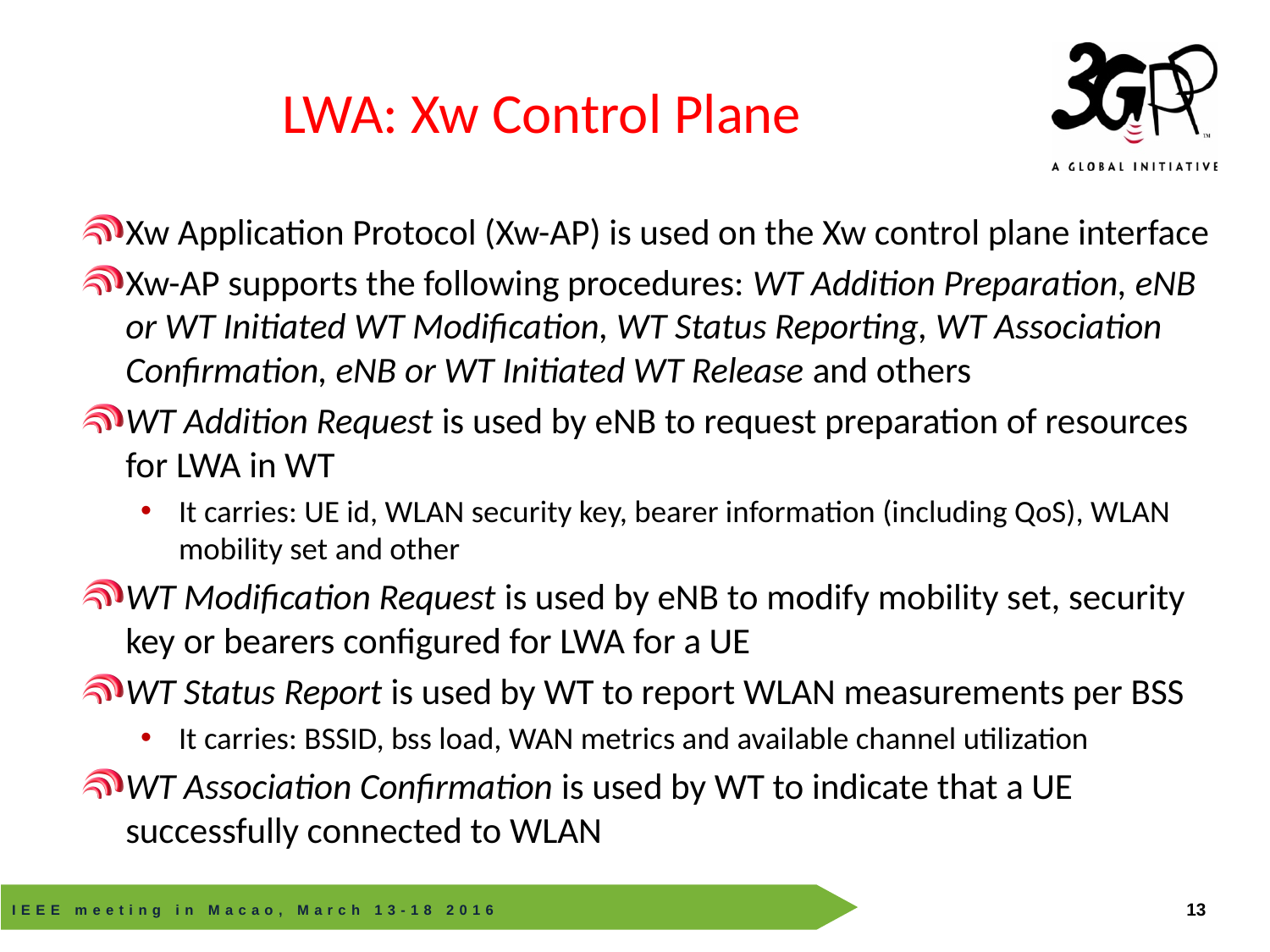

# LWA: Xw Control Plane
Xw Application Protocol (Xw-AP) is used on the Xw control plane interface
Xw-AP supports the following procedures: WT Addition Preparation, eNB or WT Initiated WT Modification, WT Status Reporting, WT Association Confirmation, eNB or WT Initiated WT Release and others
WT Addition Request is used by eNB to request preparation of resources for LWA in WT
It carries: UE id, WLAN security key, bearer information (including QoS), WLAN mobility set and other
WT Modification Request is used by eNB to modify mobility set, security key or bearers configured for LWA for a UE
WT Status Report is used by WT to report WLAN measurements per BSS
It carries: BSSID, bss load, WAN metrics and available channel utilization
WT Association Confirmation is used by WT to indicate that a UE successfully connected to WLAN